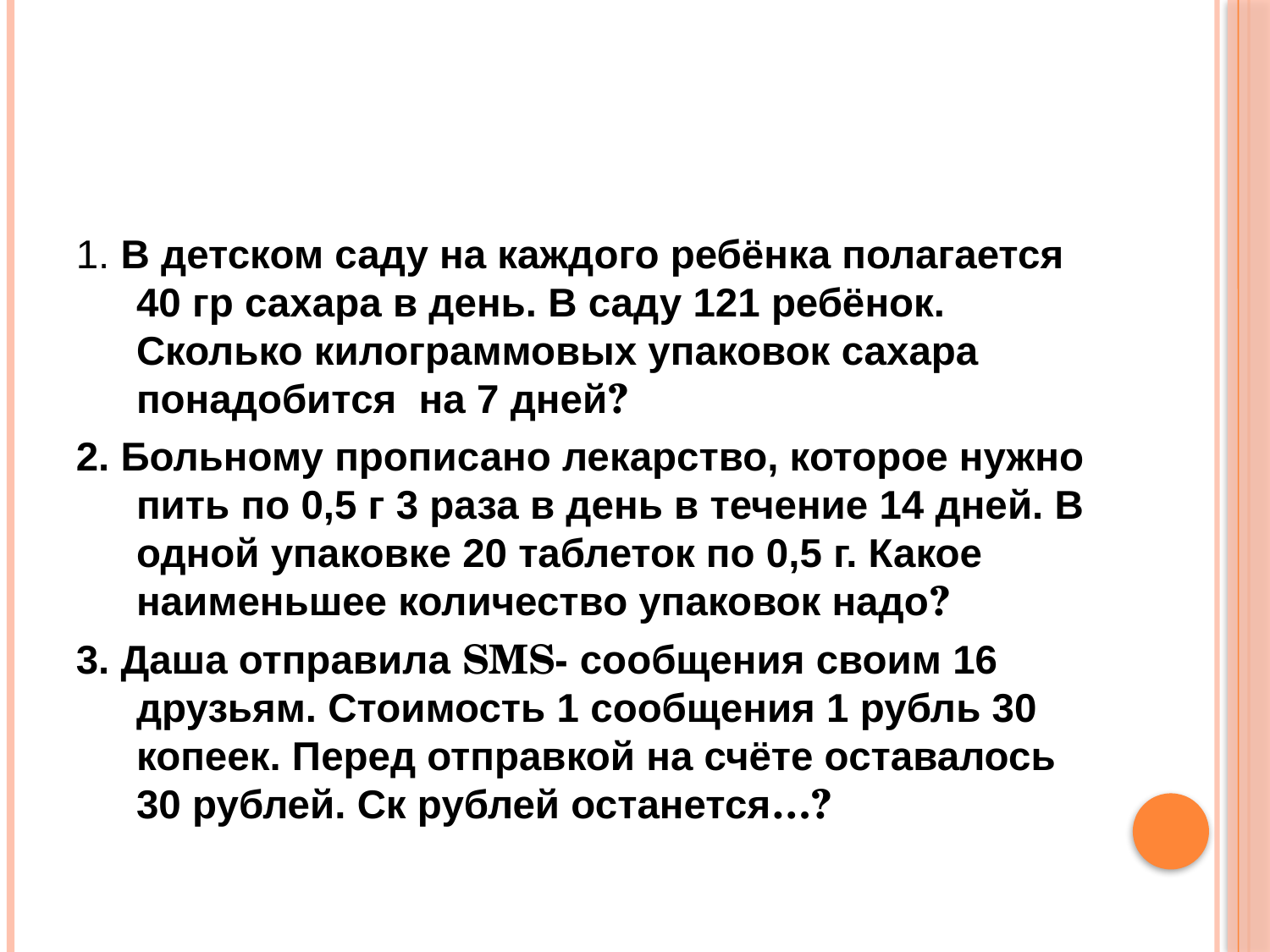

#
1. В детском саду на каждого ребёнка полагается 40 гр сахара в день. В саду 121 ребёнок. Сколько килограммовых упаковок сахара понадобится  на 7 дней?
2. Больному прописано лекарство, которое нужно пить по 0,5 г 3 раза в день в течение 14 дней. В одной упаковке 20 таблеток по 0,5 г. Какое наименьшее количество упаковок надо?
3. Даша отправила SMS- сообщения своим 16 друзьям. Стоимость 1 сообщения 1 рубль 30 копеек. Перед отправкой на счёте оставалось 30 рублей. Ск рублей останется…?